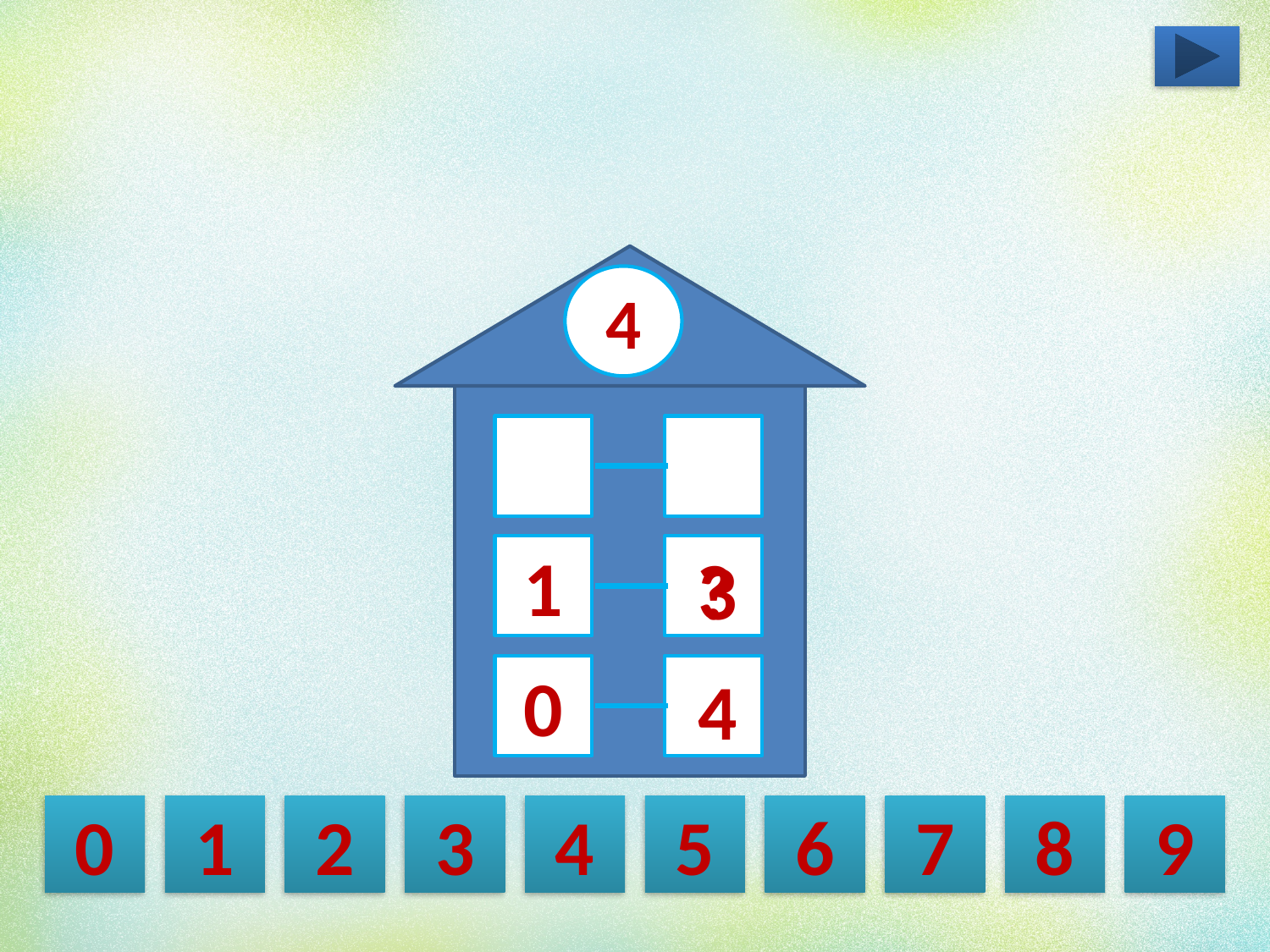

4

1

?
3
0

4

0
1
2
3
4
5
6
7
8
9